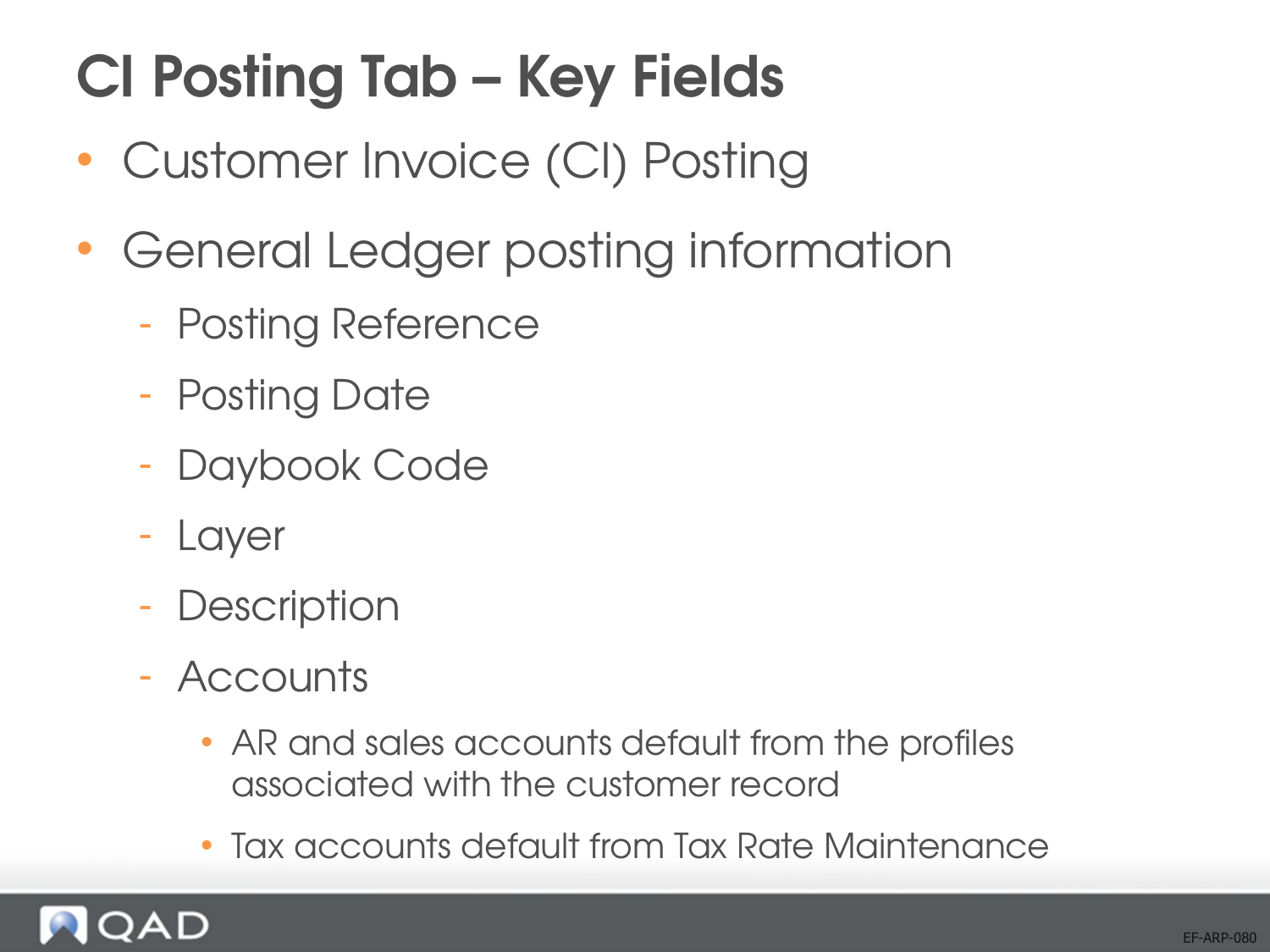

# CI Posting Tab – Key Fields
Customer Invoice (CI) Posting
General Ledger posting information
Posting Reference
Posting Date
Daybook Code
Layer
Description
Accounts
AR and sales accounts default from the profiles associated with the customer record
Tax accounts default from Tax Rate Maintenance
EF-ARP-080